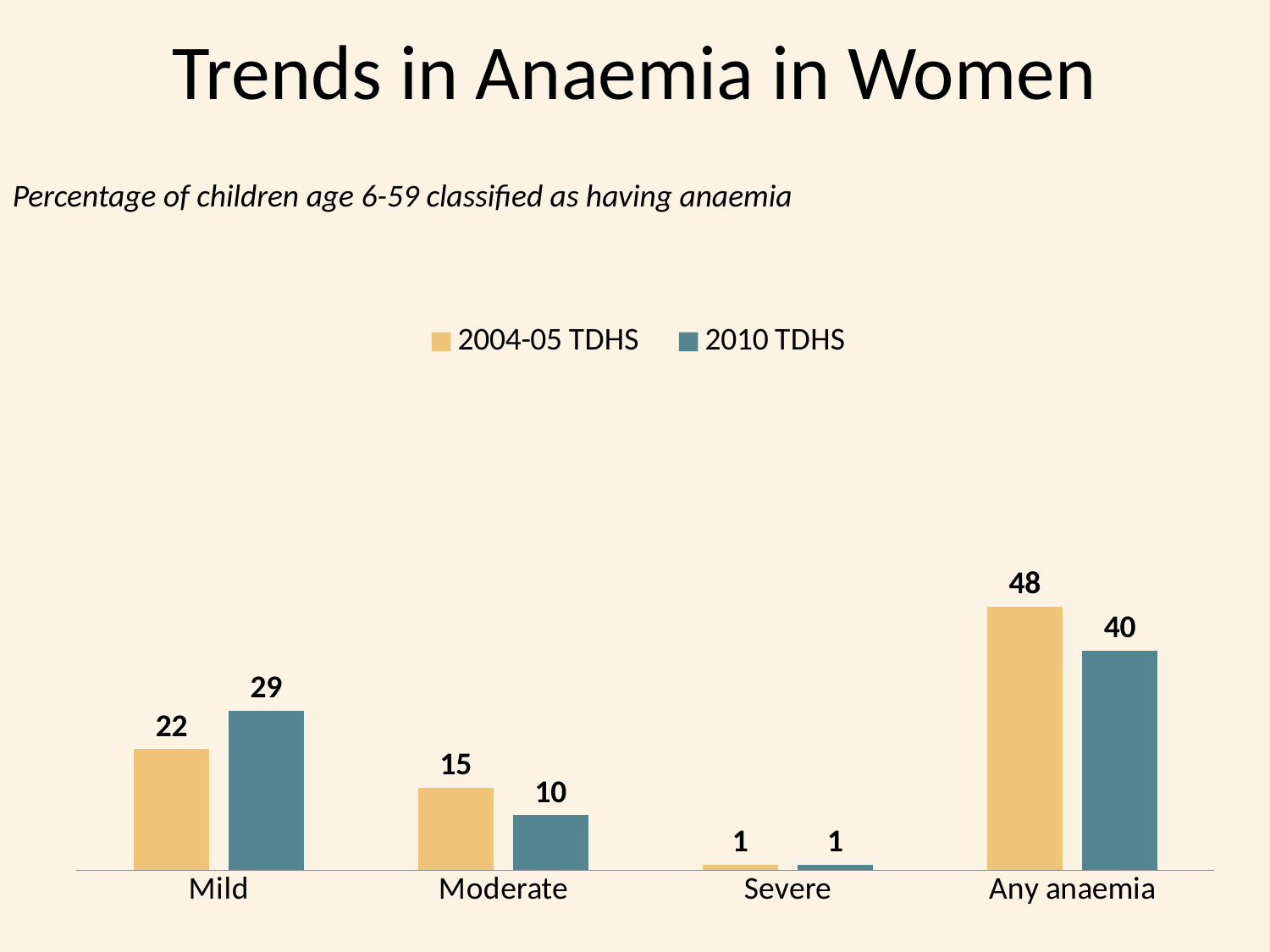

# Trends in Anaemia in Women
Percentage of children age 6-59 classified as having anaemia

### Chart

| Category | 2004-05 TDHS | 2010 TDHS |
|---|---|---|
| Mild | 22.0 | 29.0 |
| Moderate | 15.0 | 10.0 |
| Severe | 1.0 | 1.0 |
| Any anaemia | 48.0 | 40.0 |